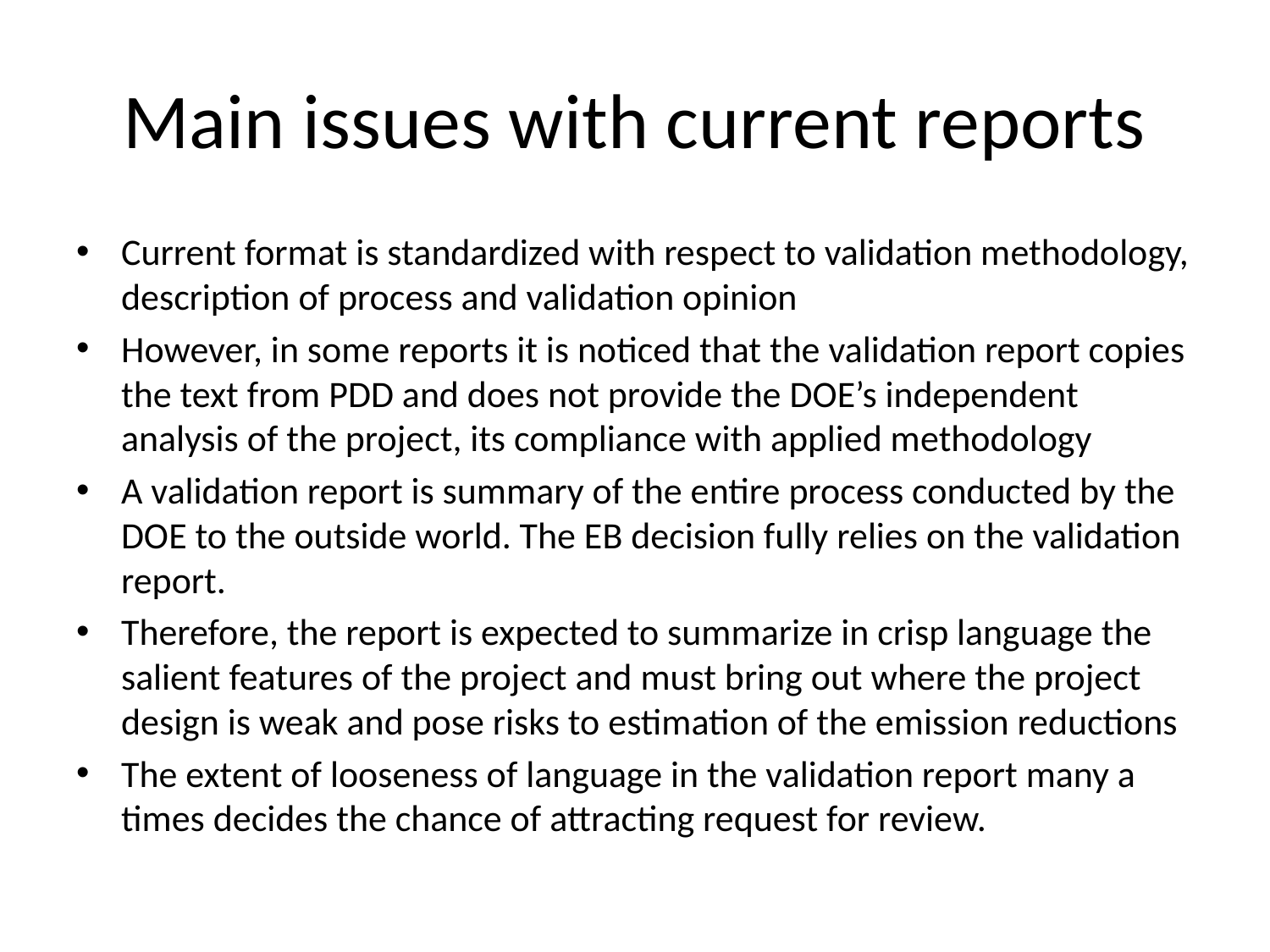

# Main issues with current reports
Current format is standardized with respect to validation methodology, description of process and validation opinion
However, in some reports it is noticed that the validation report copies the text from PDD and does not provide the DOE’s independent analysis of the project, its compliance with applied methodology
A validation report is summary of the entire process conducted by the DOE to the outside world. The EB decision fully relies on the validation report.
Therefore, the report is expected to summarize in crisp language the salient features of the project and must bring out where the project design is weak and pose risks to estimation of the emission reductions
The extent of looseness of language in the validation report many a times decides the chance of attracting request for review.